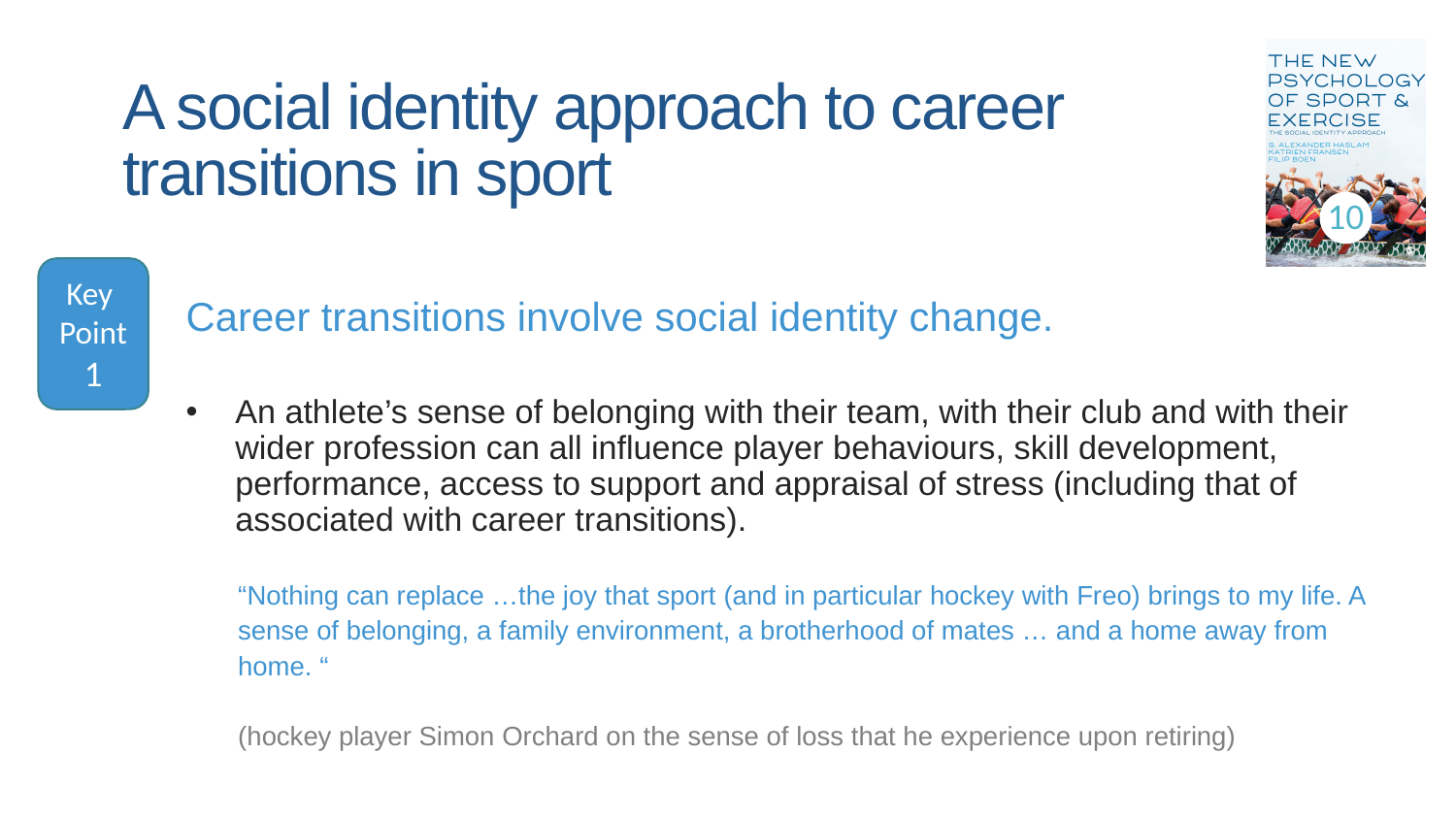

# A social identity approach to career transitions in sport
10
Key
Point
1
Career transitions involve social identity change.
An athlete’s sense of belonging with their team, with their club and with their wider profession can all influence player behaviours, skill development, performance, access to support and appraisal of stress (including that of associated with career transitions).

“Nothing can replace …the joy that sport (and in particular hockey with Freo) brings to my life. A sense of belonging, a family environment, a brotherhood of mates … and a home away from home. “

(hockey player Simon Orchard on the sense of loss that he experience upon retiring)